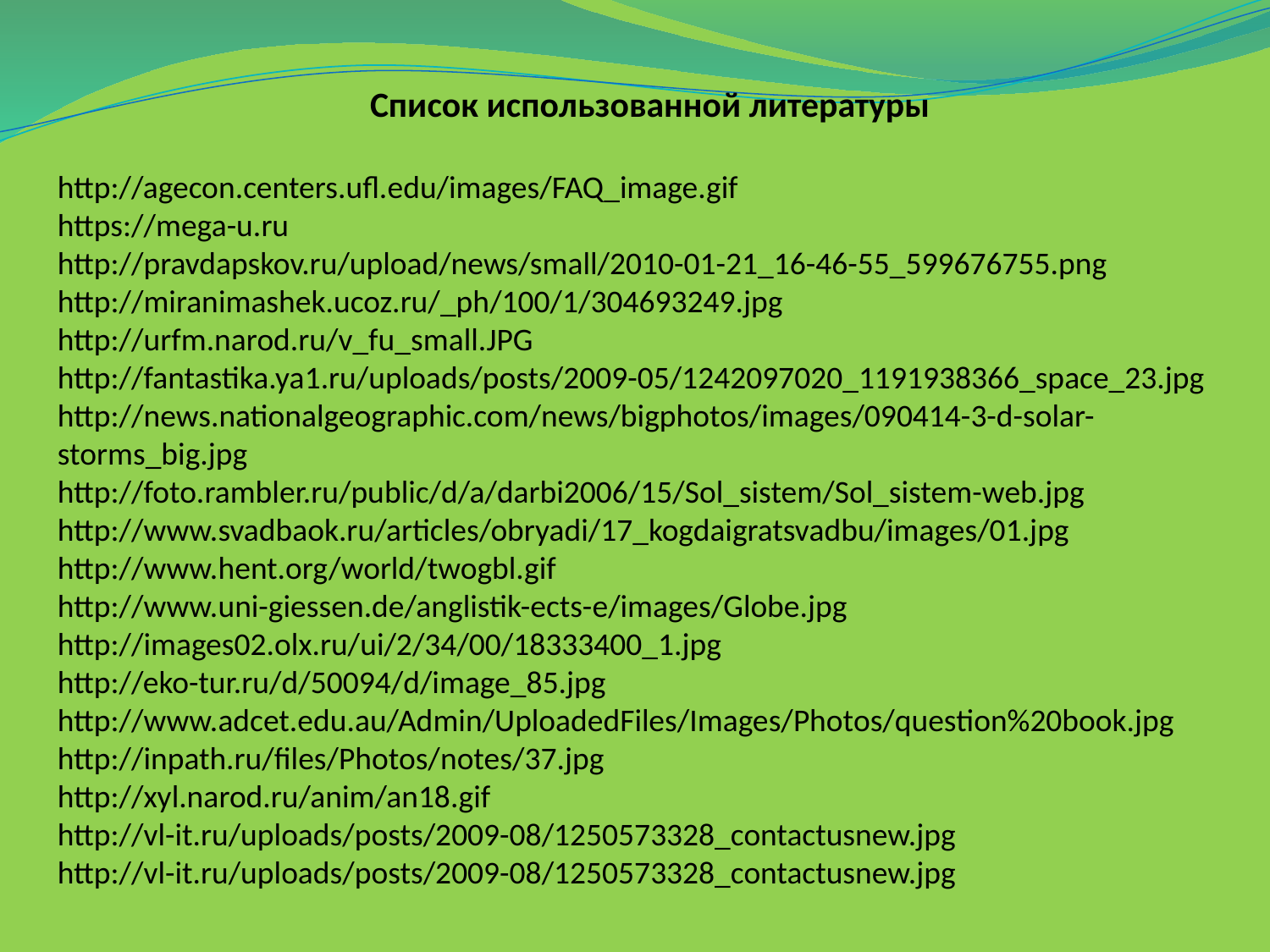

Список использованной литературы

http://agecon.centers.ufl.edu/images/FAQ_image.gif
https://mega-u.ru
http://pravdapskov.ru/upload/news/small/2010-01-21_16-46-55_599676755.png
http://miranimashek.ucoz.ru/_ph/100/1/304693249.jpg
http://urfm.narod.ru/v_fu_small.JPG
http://fantastika.ya1.ru/uploads/posts/2009-05/1242097020_1191938366_space_23.jpg
http://news.nationalgeographic.com/news/bigphotos/images/090414-3-d-solar-storms_big.jpg
http://foto.rambler.ru/public/d/a/darbi2006/15/Sol_sistem/Sol_sistem-web.jpg
http://www.svadbaok.ru/articles/obryadi/17_kogdaigratsvadbu/images/01.jpg
http://www.hent.org/world/twogbl.gif
http://www.uni-giessen.de/anglistik-ects-e/images/Globe.jpg
http://images02.olx.ru/ui/2/34/00/18333400_1.jpg
http://eko-tur.ru/d/50094/d/image_85.jpg
http://www.adcet.edu.au/Admin/UploadedFiles/Images/Photos/question%20book.jpg
http://inpath.ru/files/Photos/notes/37.jpg
http://xyl.narod.ru/anim/an18.gif
http://vl-it.ru/uploads/posts/2009-08/1250573328_contactusnew.jpg http://vl-it.ru/uploads/posts/2009-08/1250573328_contactusnew.jpg